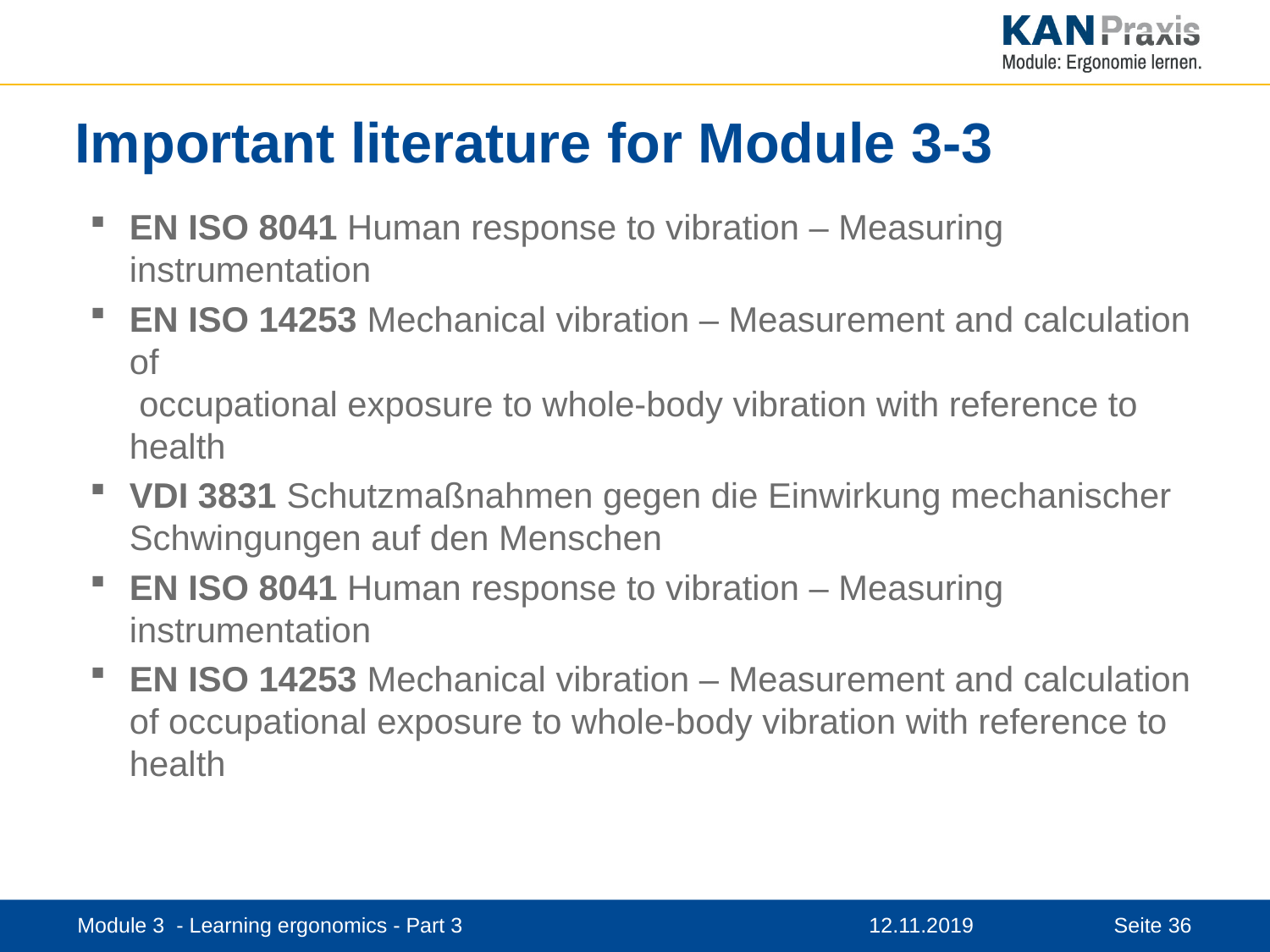

# Important literature for Module 3-3
EN ISO 8041 Human response to vibration – Measuring instrumentation
EN ISO 14253 Mechanical vibration – Measurement and calculation of
 occupational exposure to whole-body vibration with reference to health
VDI 3831 Schutzmaßnahmen gegen die Einwirkung mechanischer Schwingungen auf den Menschen
EN ISO 8041 Human response to vibration – Measuring instrumentation
EN ISO 14253 Mechanical vibration – Measurement and calculation of occupational exposure to whole-body vibration with reference to health
Module 3  - Learning ergonomics - Part 3
12.11.2019
Seite 36